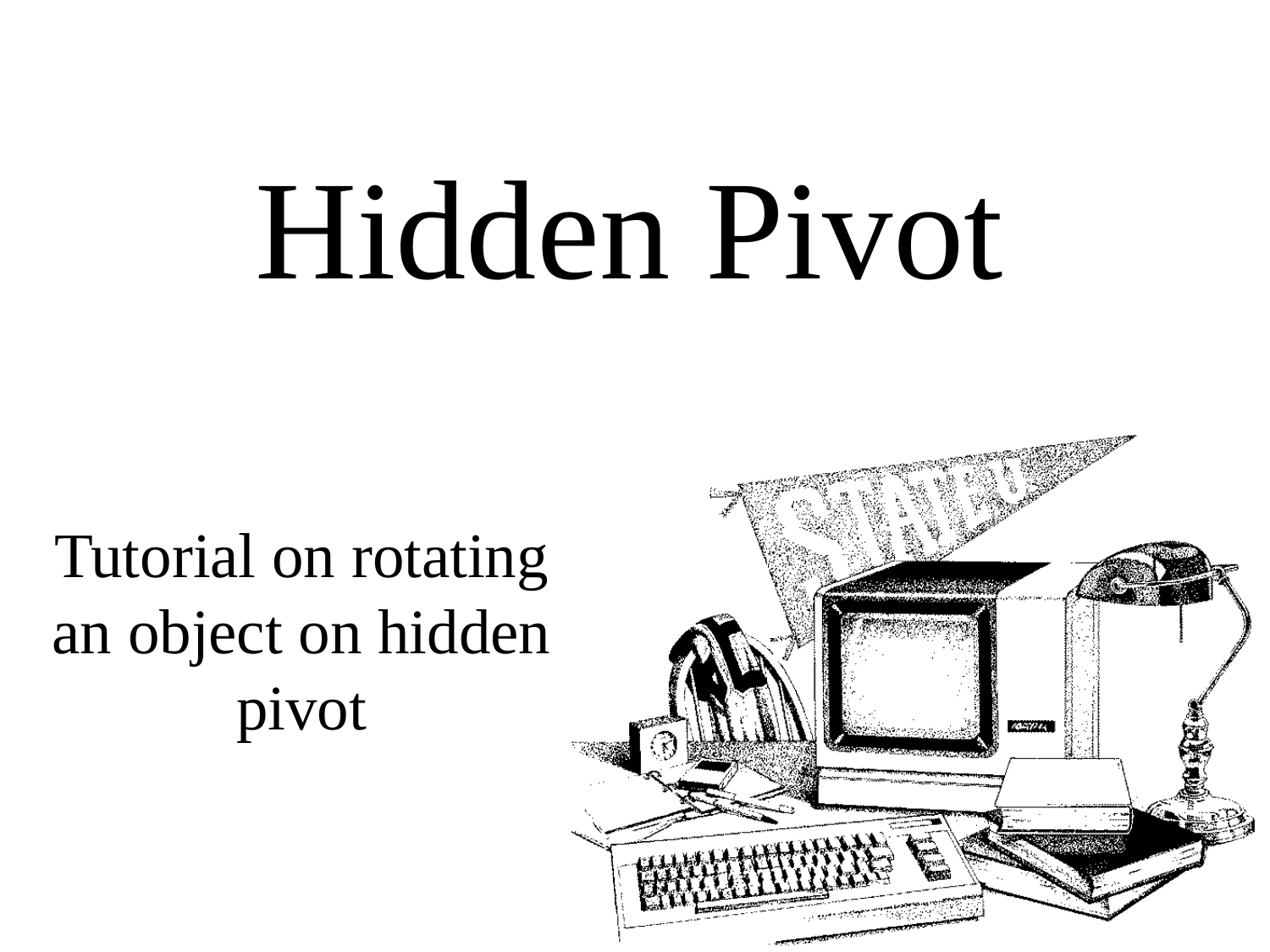

# Hidden Pivot
Tutorial on rotating an object on hidden pivot